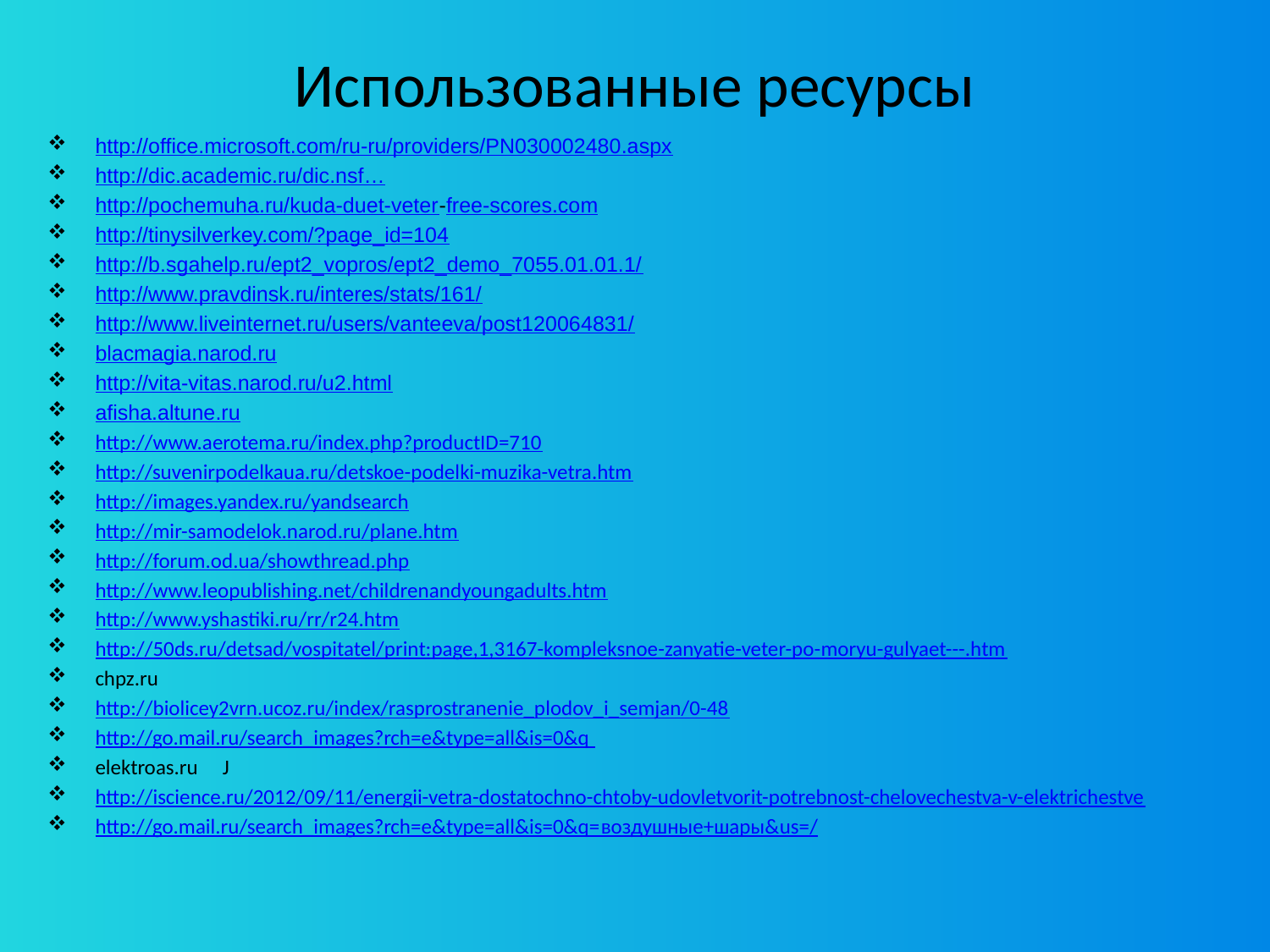

# Использованные ресурсы
http://office.microsoft.com/ru-ru/providers/PN030002480.aspx
http://dic.academic.ru/dic.nsf…
http://pochemuha.ru/kuda-duet-veter-free-scores.com
http://tinysilverkey.com/?page_id=104
http://b.sgahelp.ru/ept2_vopros/ept2_demo_7055.01.01.1/
http://www.pravdinsk.ru/interes/stats/161/
http://www.liveinternet.ru/users/vanteeva/post120064831/
blacmagia.narod.ru
http://vita-vitas.narod.ru/u2.html
afisha.altune.ru
http://www.aerotema.ru/index.php?productID=710
http://suvenirpodelkaua.ru/detskoe-podelki-muzika-vetra.htm
http://images.yandex.ru/yandsearch
http://mir-samodelok.narod.ru/plane.htm
http://forum.od.ua/showthread.php
http://www.leopublishing.net/childrenandyoungadults.htm
http://www.yshastiki.ru/rr/r24.htm
http://50ds.ru/detsad/vospitatel/print:page,1,3167-kompleksnoe-zanyatie-veter-po-moryu-gulyaet---.htm
chpz.ru
http://biolicey2vrn.ucoz.ru/index/rasprostranenie_plodov_i_semjan/0-48
http://go.mail.ru/search_images?rch=e&type=all&is=0&q
elektroas.ru     J
http://iscience.ru/2012/09/11/energii-vetra-dostatochno-chtoby-udovletvorit-potrebnost-chelovechestva-v-elektrichestve
http://go.mail.ru/search_images?rch=e&type=all&is=0&q=воздушные+шары&us=/